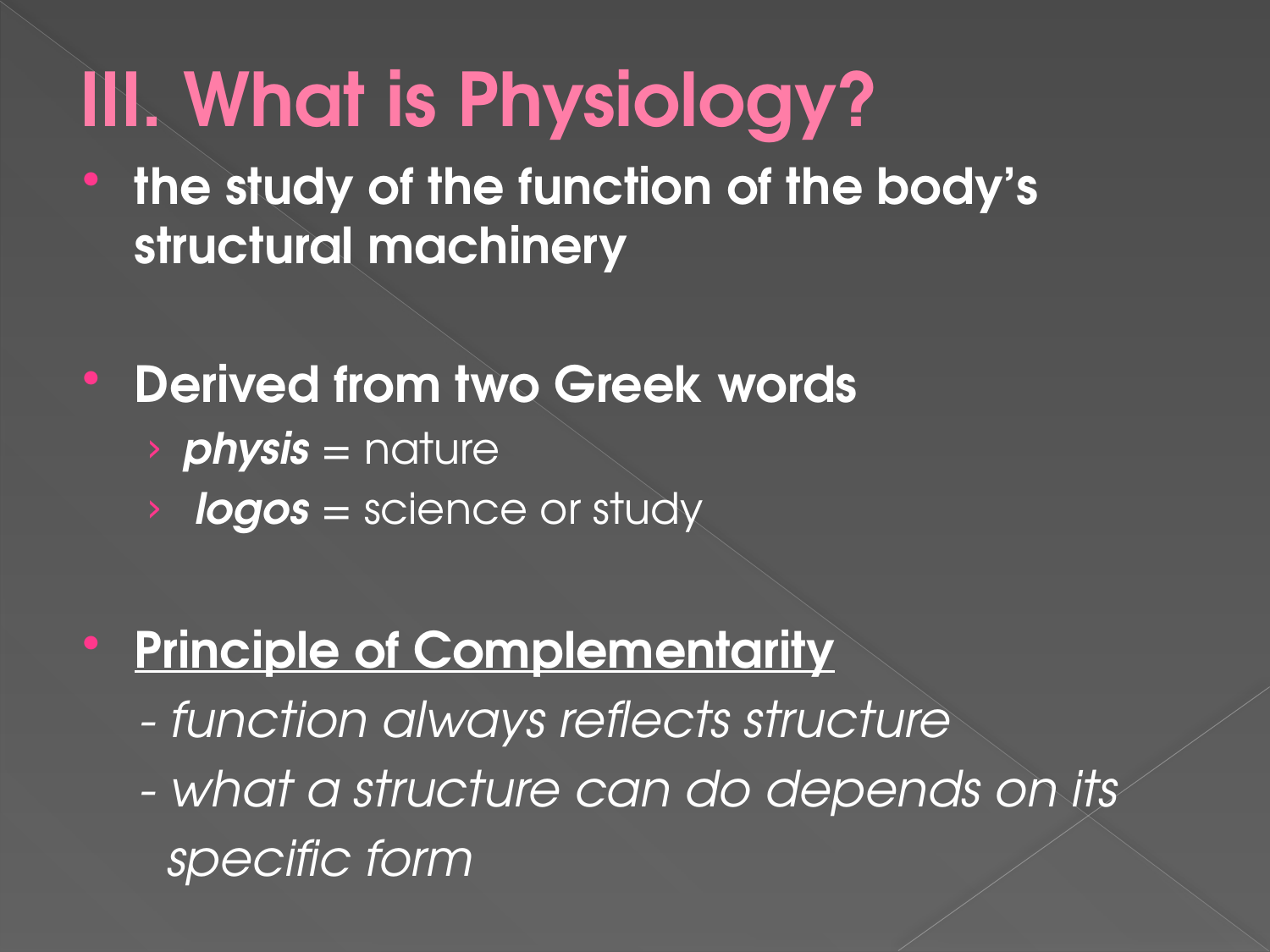

# III. What is Physiology?
the study of the function of the body’s structural machinery

Derived from two Greek words
physis = nature
 logos = science or study

Principle of Complementarity
    - function always reflects structure
    - what a structure can do depends on its
      specific form